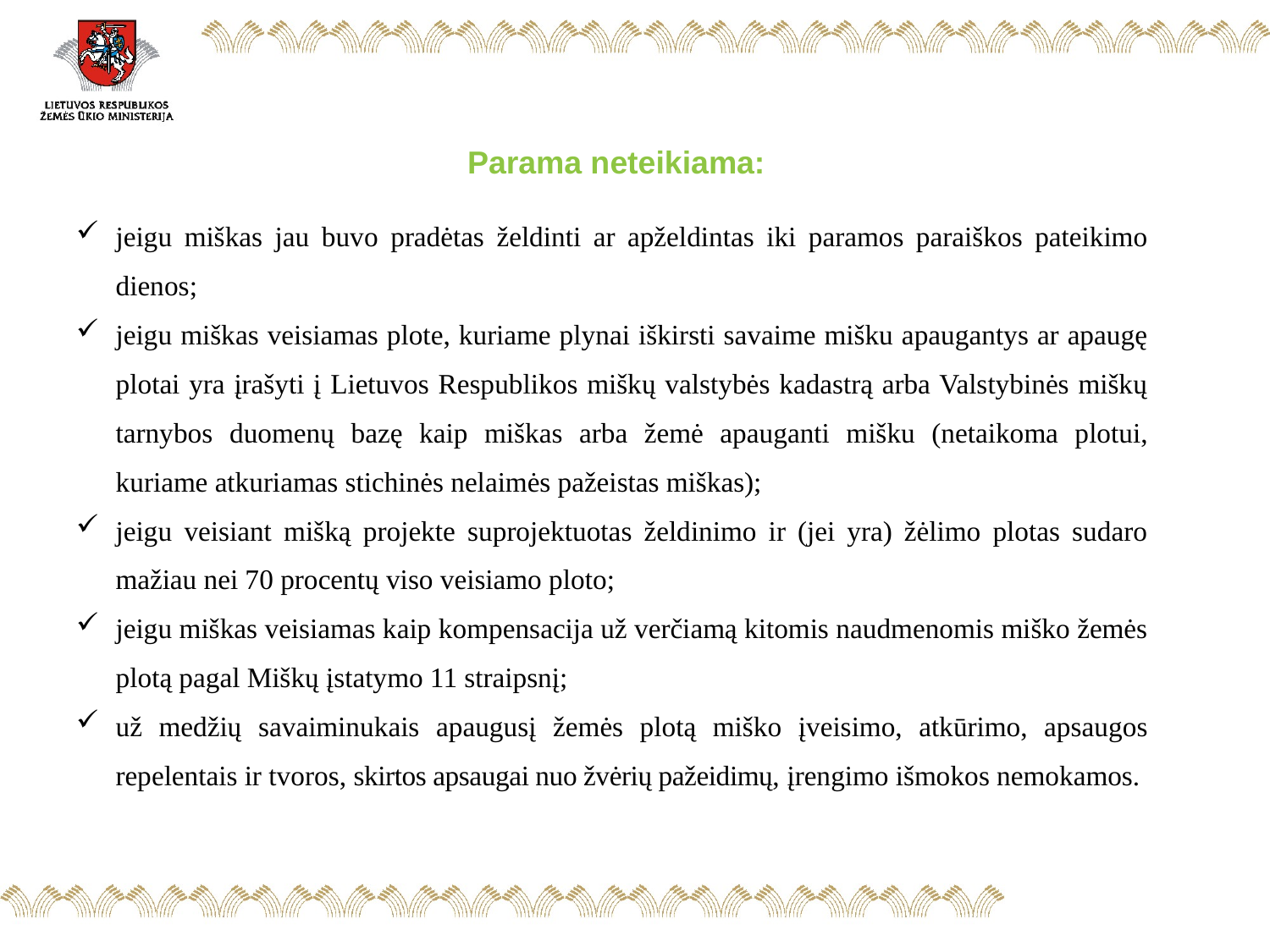

Parama neteikiama:
jeigu miškas jau buvo pradėtas želdinti ar apželdintas iki paramos paraiškos pateikimo dienos;
jeigu miškas veisiamas plote, kuriame plynai iškirsti savaime mišku apaugantys ar apaugę plotai yra įrašyti į Lietuvos Respublikos miškų valstybės kadastrą arba Valstybinės miškų tarnybos duomenų bazę kaip miškas arba žemė apauganti mišku (netaikoma plotui, kuriame atkuriamas stichinės nelaimės pažeistas miškas);
jeigu veisiant mišką projekte suprojektuotas želdinimo ir (jei yra) žėlimo plotas sudaro mažiau nei 70 procentų viso veisiamo ploto;
jeigu miškas veisiamas kaip kompensacija už verčiamą kitomis naudmenomis miško žemės plotą pagal Miškų įstatymo 11 straipsnį;
už medžių savaiminukais apaugusį žemės plotą miško įveisimo, atkūrimo, apsaugos repelentais ir tvoros, skirtos apsaugai nuo žvėrių pažeidimų, įrengimo išmokos nemokamos.